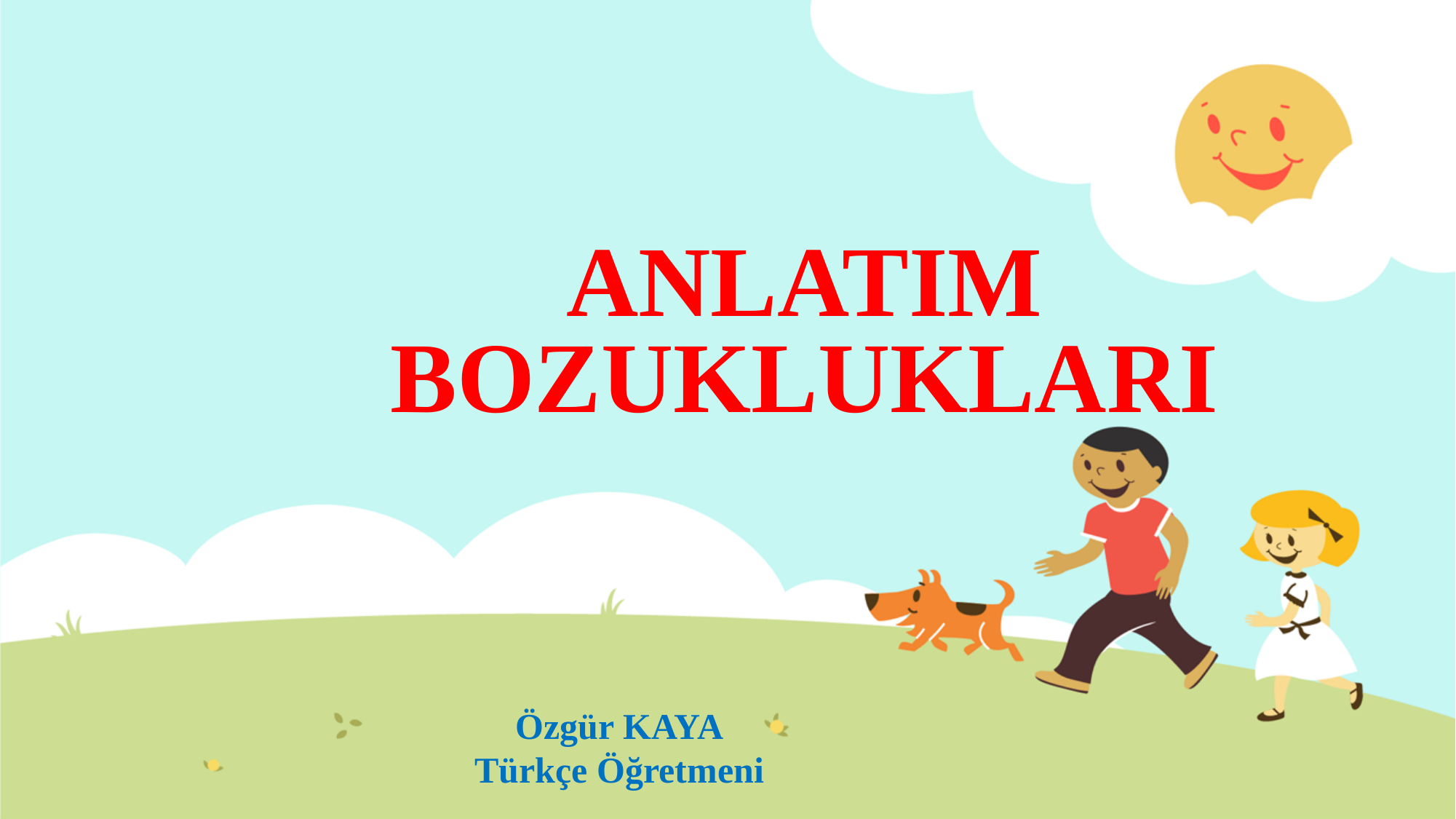

# ANLATIM BOZUKLUKLARI
Özgür KAYA
Türkçe Öğretmeni